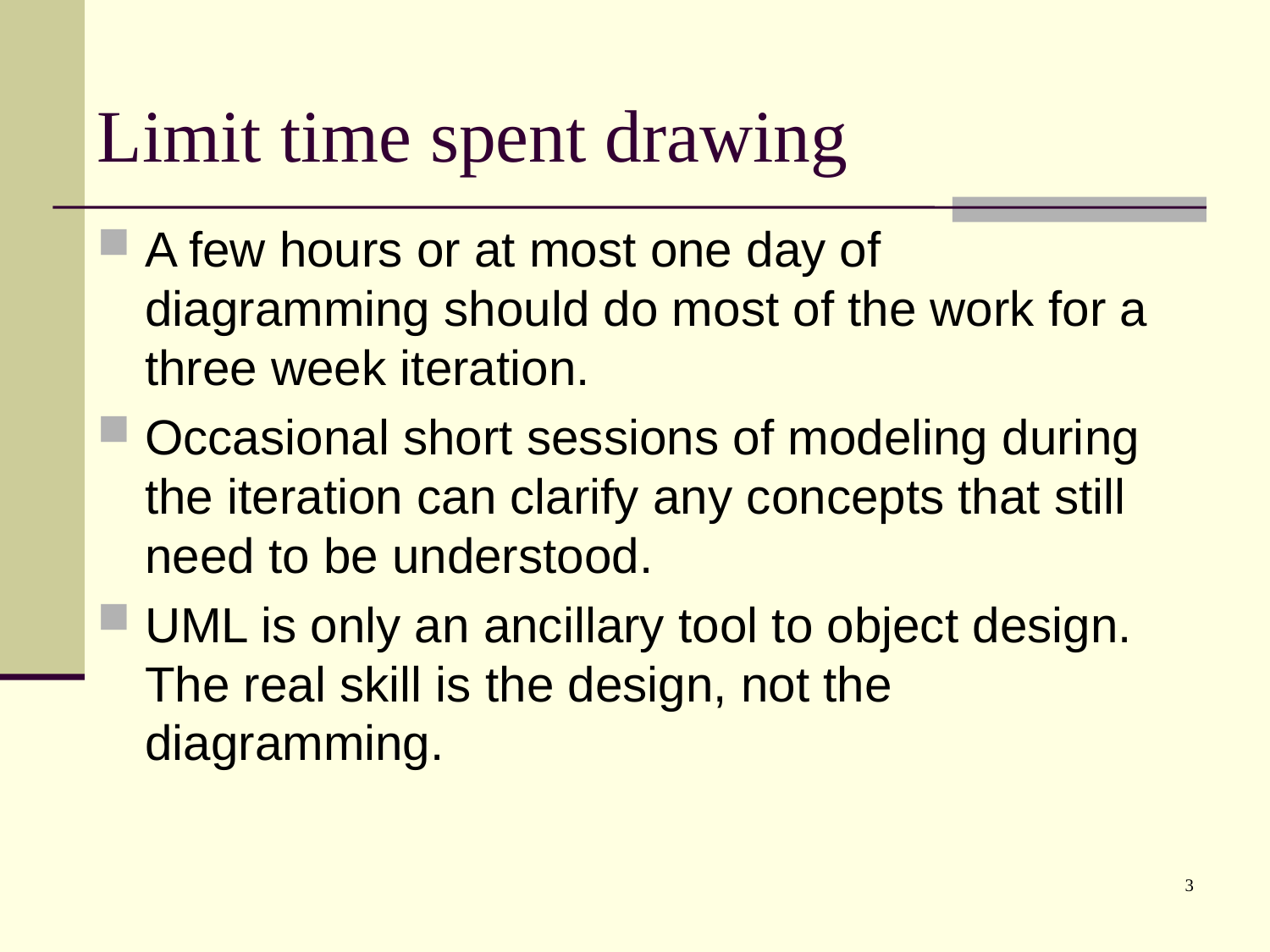

# Limit time spent drawing
A few hours or at most one day of diagramming should do most of the work for a three week iteration.
Occasional short sessions of modeling during the iteration can clarify any concepts that still need to be understood.
UML is only an ancillary tool to object design.  The real skill is the design, not the diagramming.

3